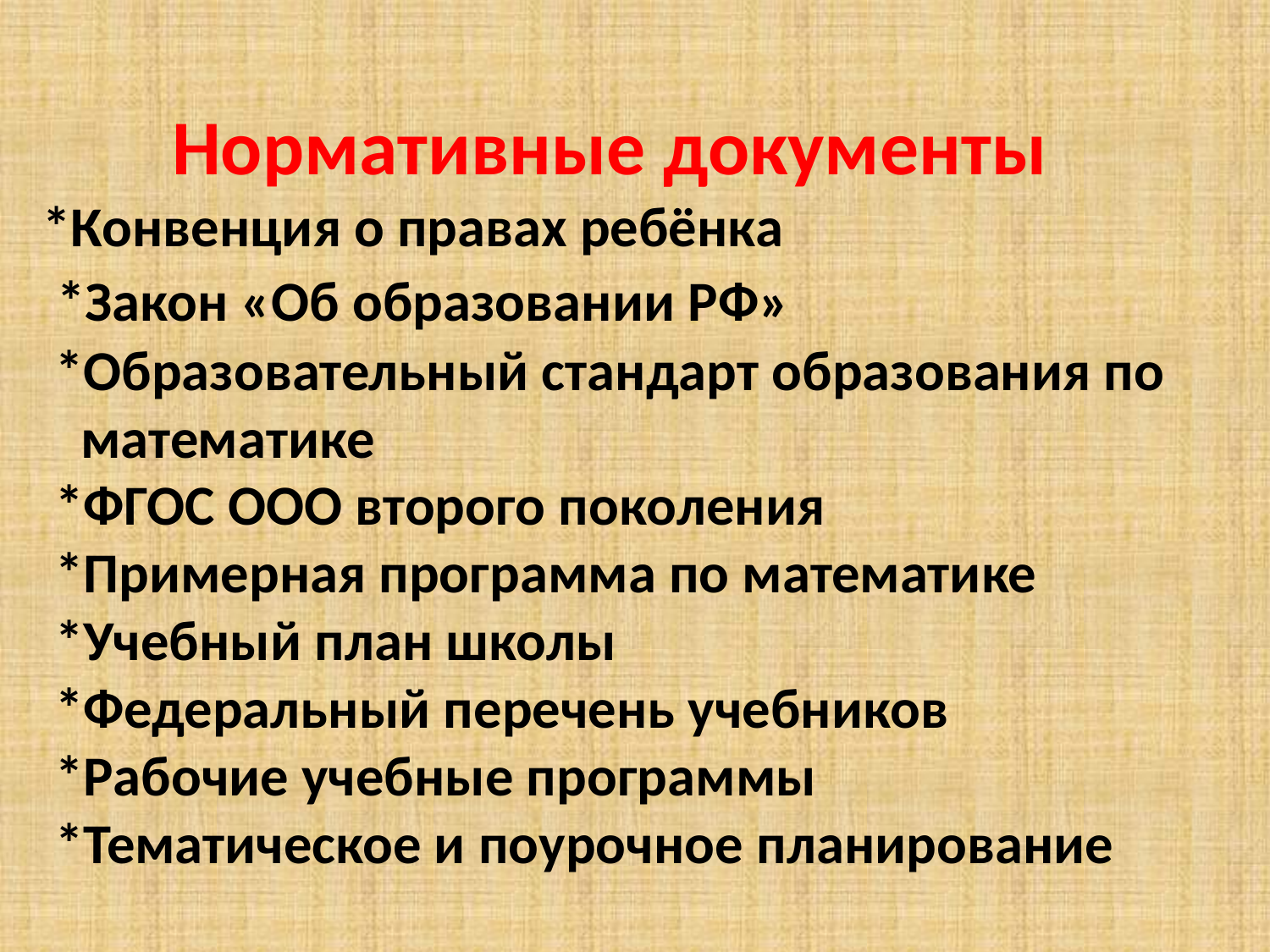

# Нормативные документы *Конвенция о правах ребёнка *Закон «Об образовании РФ» *Образовательный стандарт образования по математике *ФГОС ООО второго поколения *Примерная программа по математике *Учебный план школы *Федеральный перечень учебников *Рабочие учебные программы *Тематическое и поурочное планирование